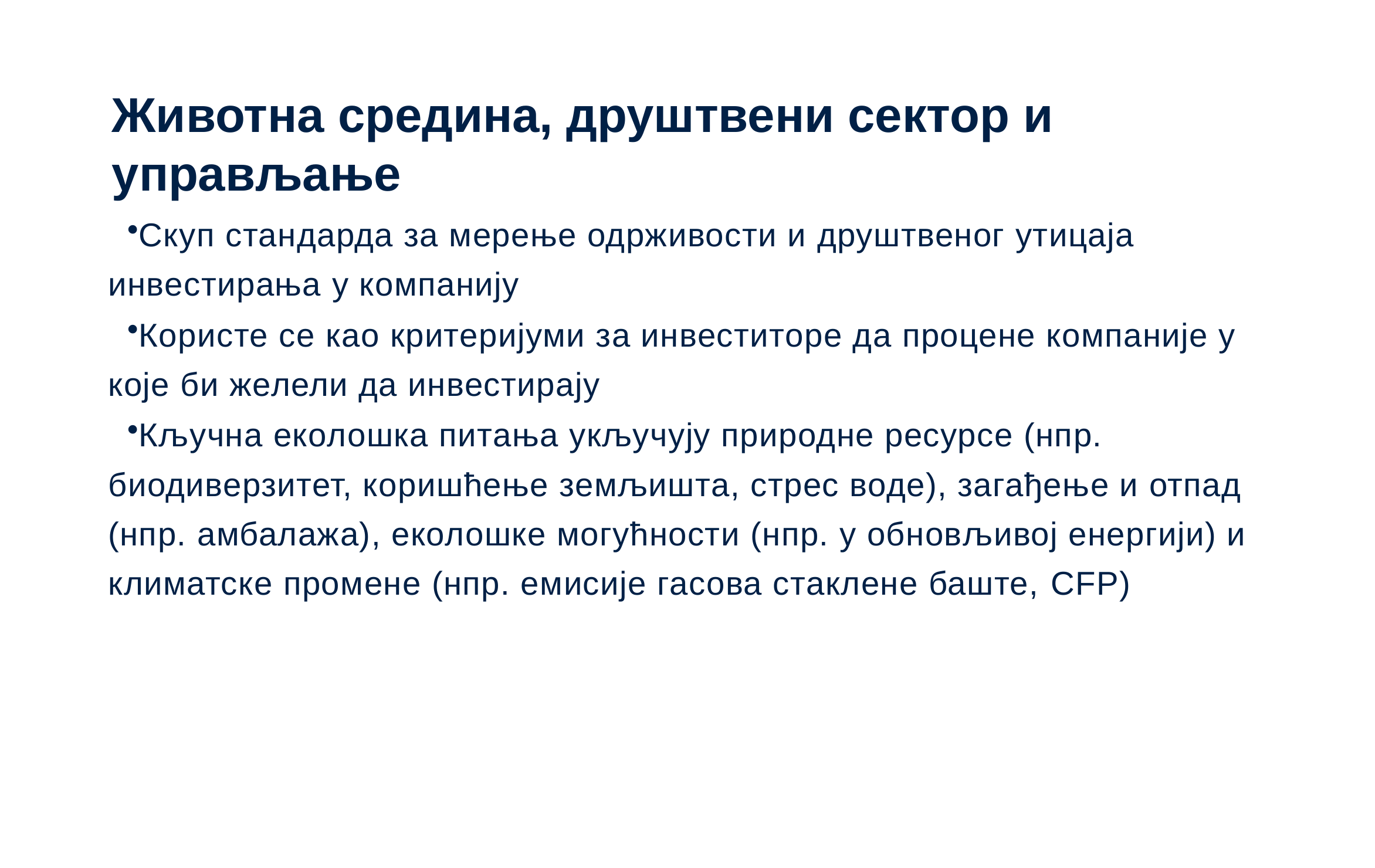

# Животна средина, друштвени сектор и управљање
Скуп стандарда за мерење одрживости и друштвеног утицаја инвестирања у компанију
Користе се као критеријуми за инвеститоре да процене компаније у које би желели да инвестирају
Кључна еколошка питања укључују природне ресурсе (нпр. биодиверзитет, коришћење земљишта, стрес воде), загађење и отпад (нпр. амбалажа), еколошке могућности (нпр. у обновљивој енергији) и климатске промене (нпр. емисије гасова стаклене баште, CFP)